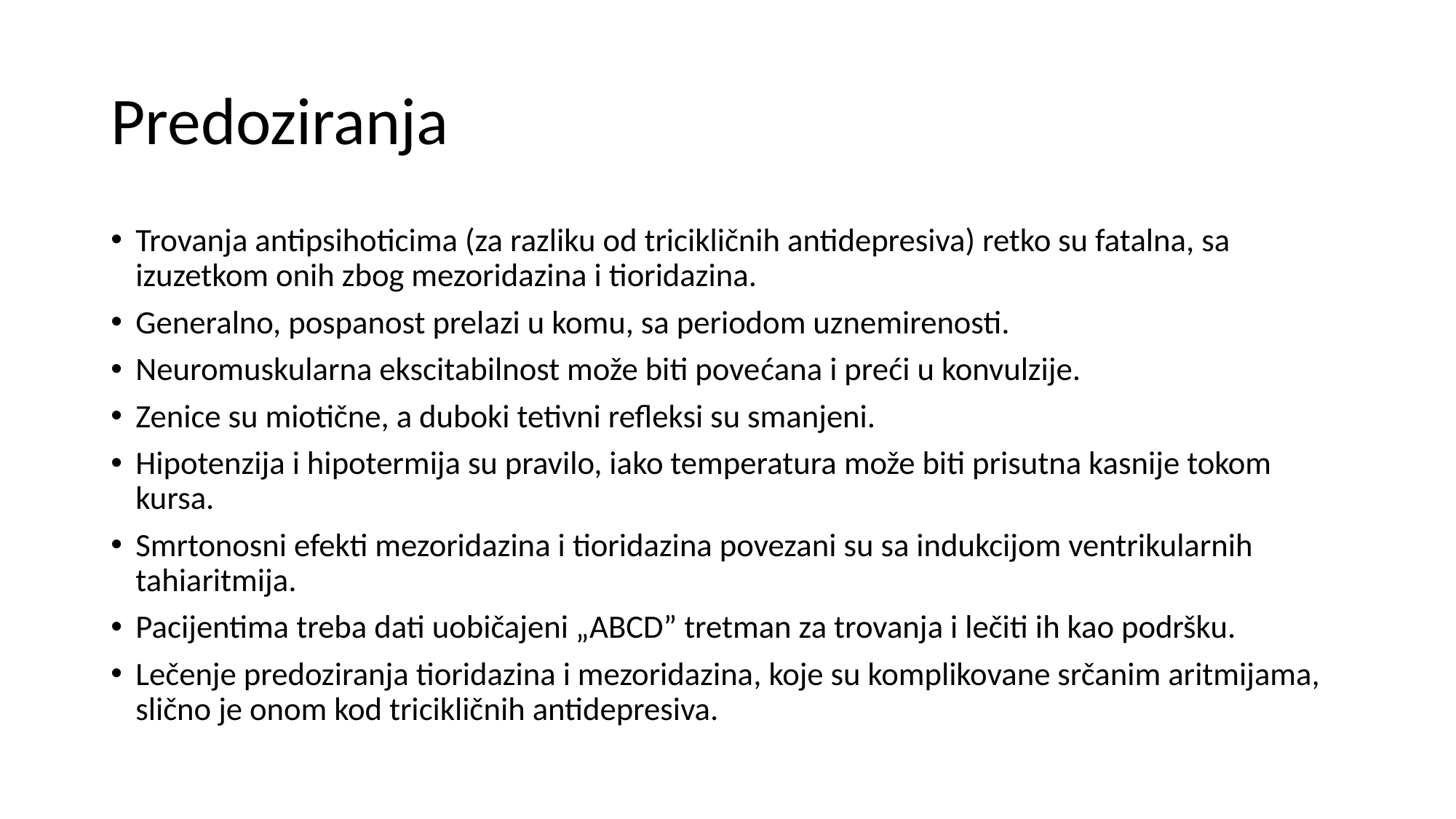

# Predoziranja
Trovanja antipsihoticima (za razliku od tricikličnih antidepresiva) retko su fatalna, sa izuzetkom onih zbog mezoridazina i tioridazina.
Generalno, pospanost prelazi u komu, sa periodom uznemirenosti.
Neuromuskularna ekscitabilnost može biti povećana i preći u konvulzije.
Zenice su miotične, a duboki tetivni refleksi su smanjeni.
Hipotenzija i hipotermija su pravilo, iako temperatura može biti prisutna kasnije tokom kursa.
Smrtonosni efekti mezoridazina i tioridazina povezani su sa indukcijom ventrikularnih tahiaritmija.
Pacijentima treba dati uobičajeni „ABCD” tretman za trovanja i lečiti ih kao podršku.
Lečenje predoziranja tioridazina i mezoridazina, koje su komplikovane srčanim aritmijama, slično je onom kod tricikličnih antidepresiva.